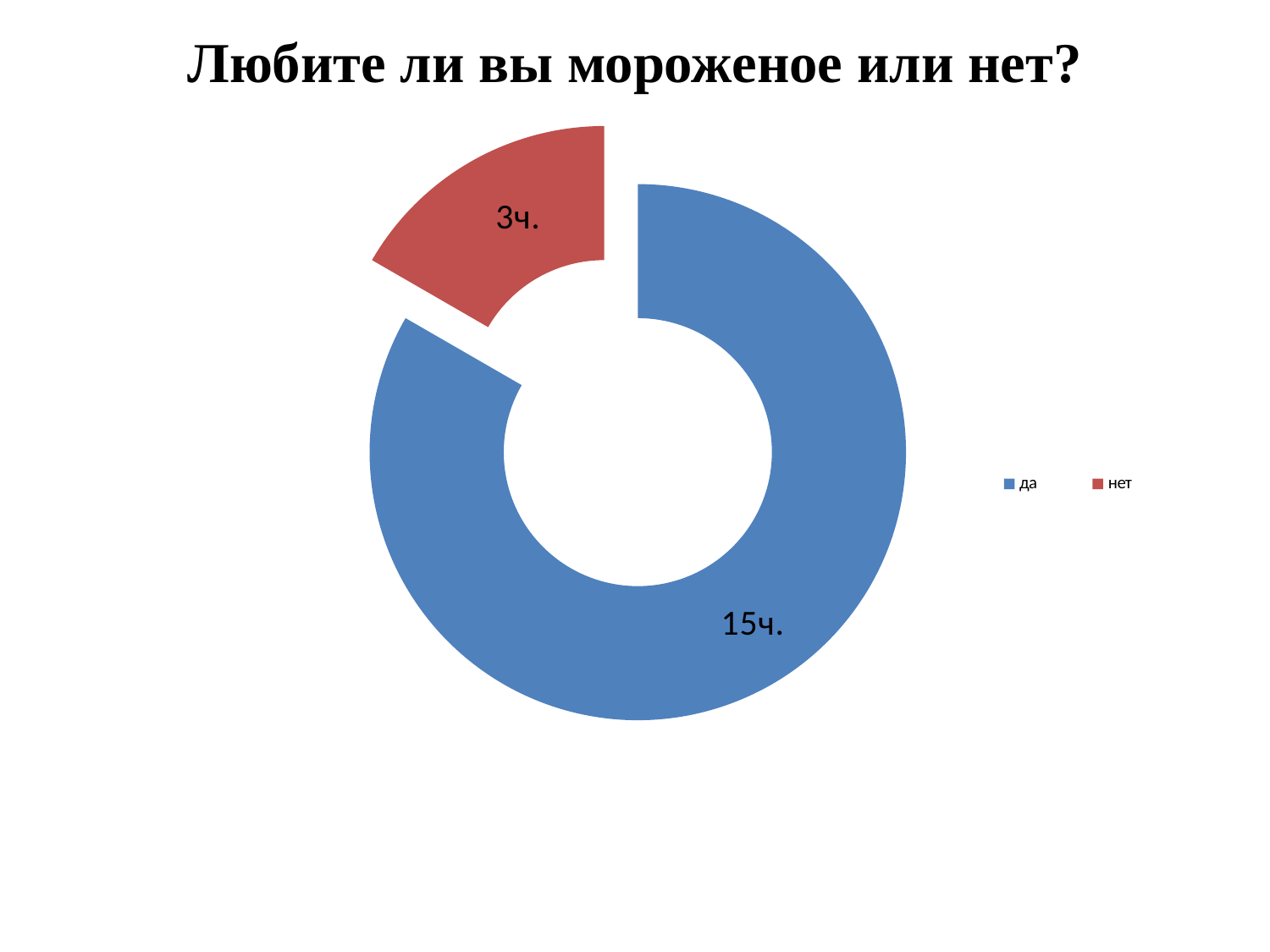

Любите ли вы мороженое или нет?

### Chart

| Category | любите ли вы мороженое или нет |
|---|---|
| да | 15.0 |
| нет | 3.0 |